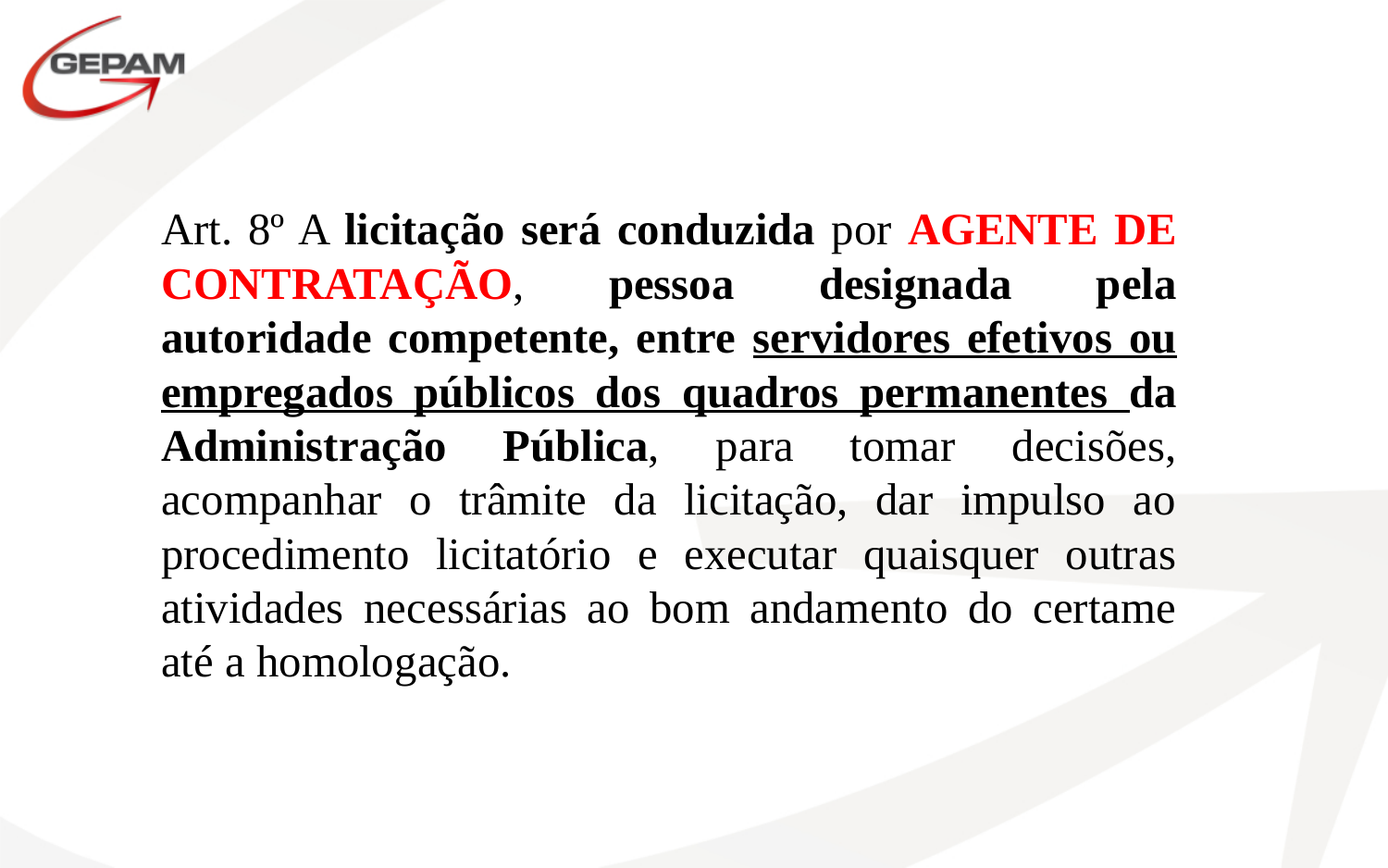

Art. 8º A licitação será conduzida por AGENTE DE CONTRATAÇÃO, pessoa designada pela autoridade competente, entre servidores efetivos ou empregados públicos dos quadros permanentes da Administração Pública, para tomar decisões, acompanhar o trâmite da licitação, dar impulso ao procedimento licitatório e executar quaisquer outras atividades necessárias ao bom andamento do certame até a homologação.